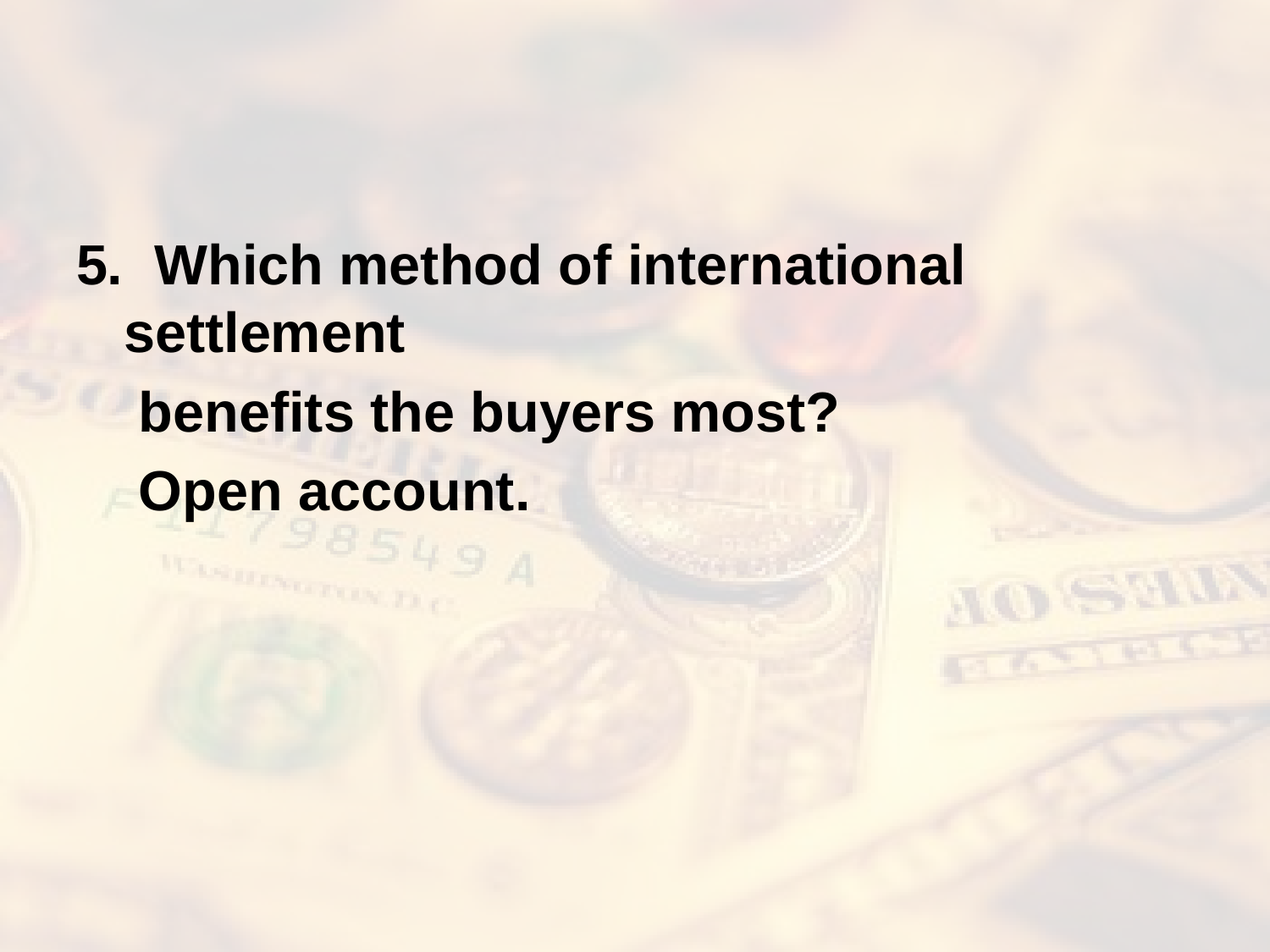

#
5.  Which method of international settlement
    benefits the buyers most?
    Open account.